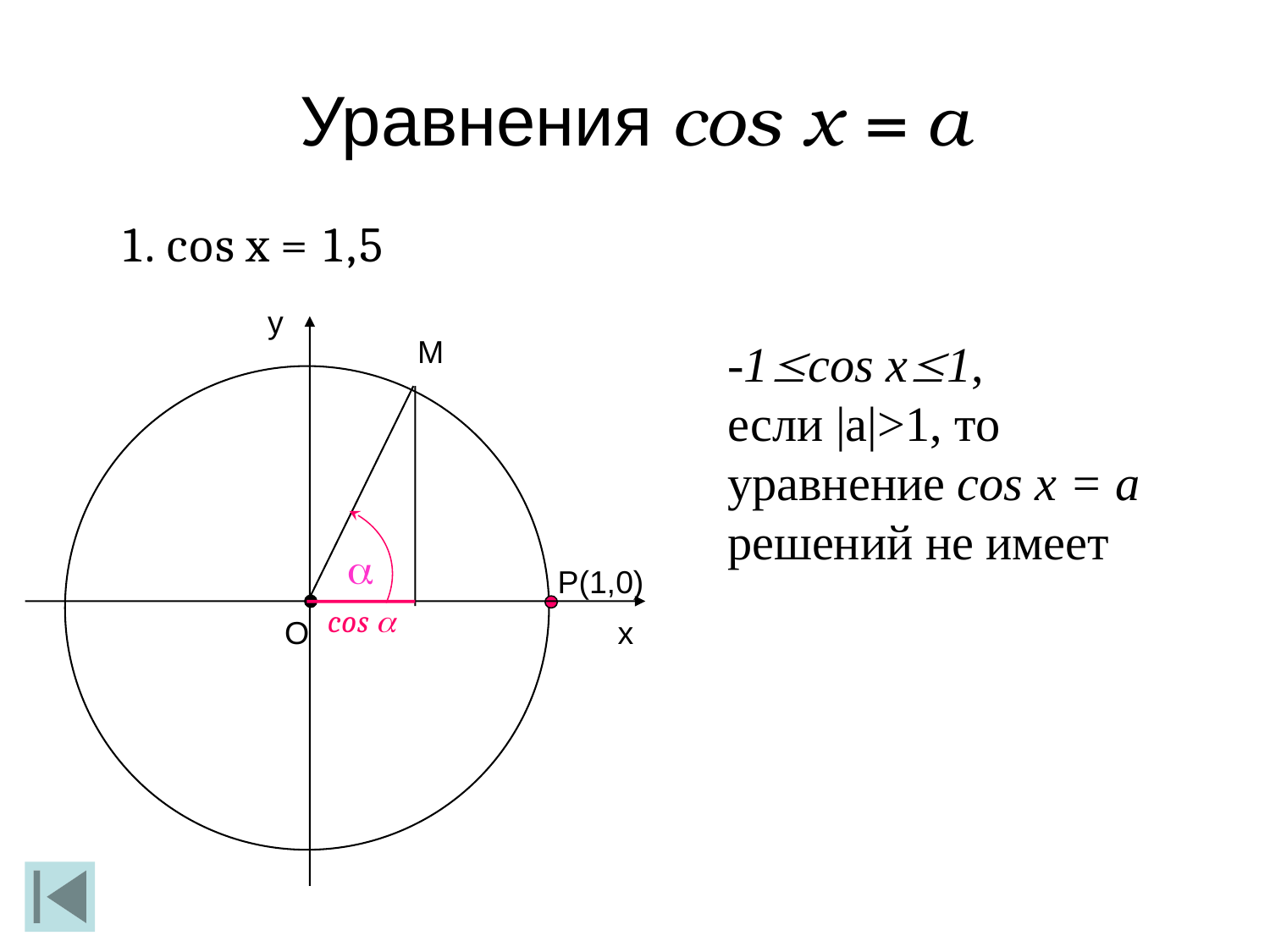

Уравнения cos x = a
1. cos x = 1,5
y

M
-1≤cos x≤1,
если |а|>1, то уравнение cos x = а решений не имеет

α
Р(1,0)
cos α

О

x